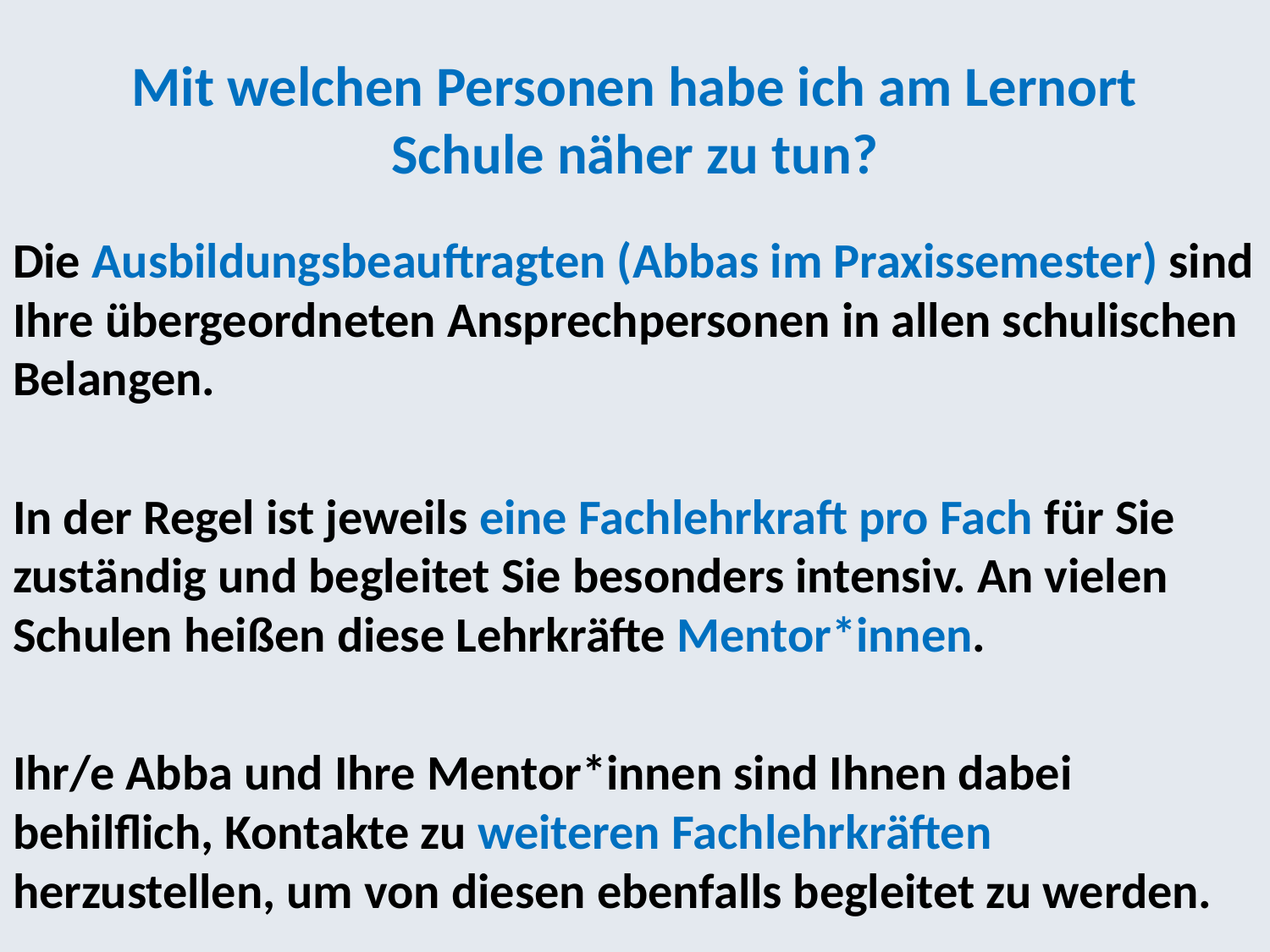

# Mit welchen Personen habe ich am Lernort Schule näher zu tun?
Die Ausbildungsbeauftragten (Abbas im Praxissemester) sind Ihre übergeordneten Ansprechpersonen in allen schulischen Belangen.

In der Regel ist jeweils eine Fachlehrkraft pro Fach für Sie zuständig und begleitet Sie besonders intensiv. An vielen Schulen heißen diese Lehrkräfte Mentor*innen.

Ihr/e Abba und Ihre Mentor*innen sind Ihnen dabei behilflich, Kontakte zu weiteren Fachlehrkräften herzustellen, um von diesen ebenfalls begleitet zu werden.